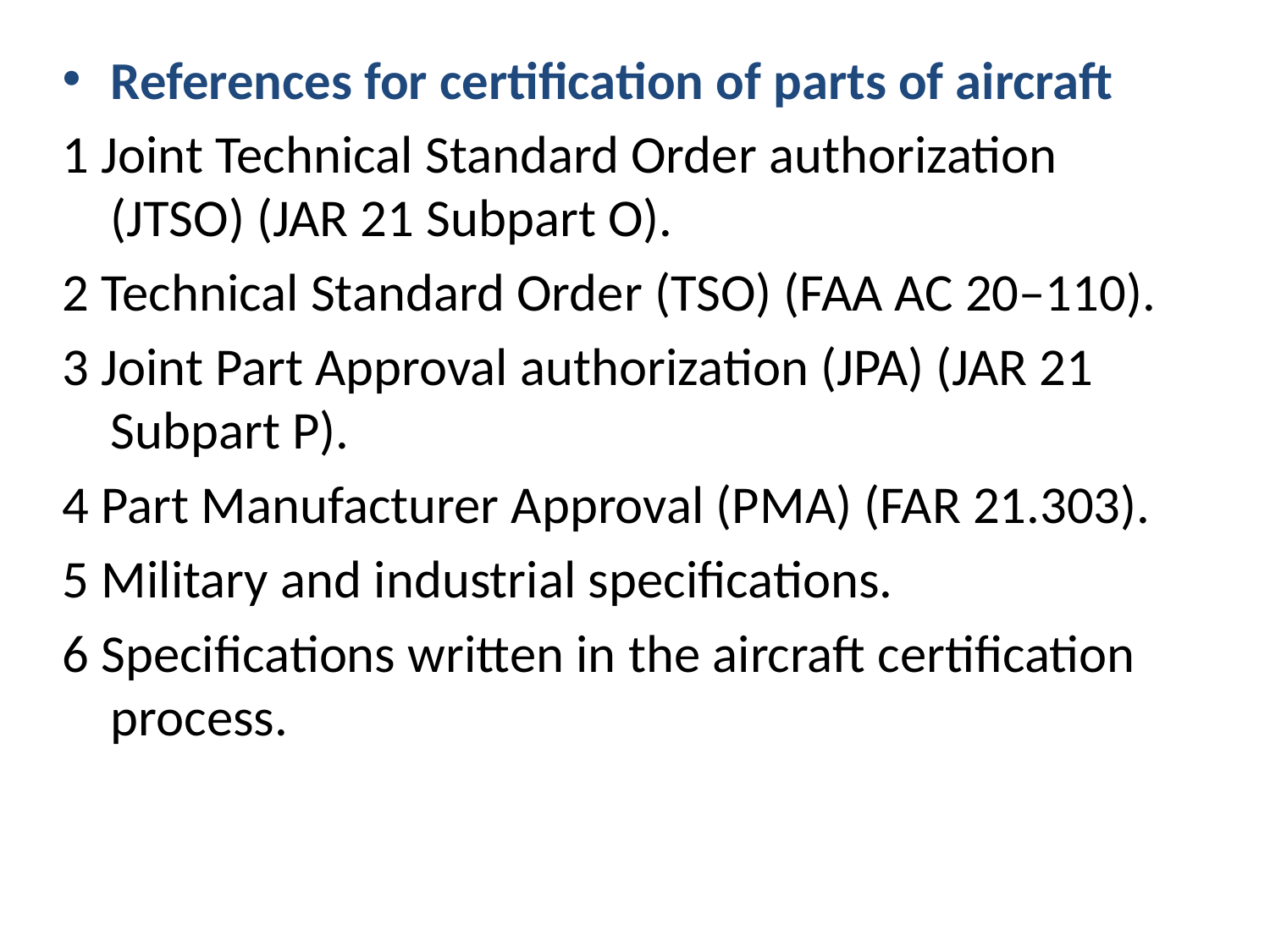

References for certification of parts of aircraft
1 Joint Technical Standard Order authorization (JTSO) (JAR 21 Subpart O).
2 Technical Standard Order (TSO) (FAA AC 20–110).
3 Joint Part Approval authorization (JPA) (JAR 21 Subpart P).
4 Part Manufacturer Approval (PMA) (FAR 21.303).
5 Military and industrial specifications.
6 Specifications written in the aircraft certification process.